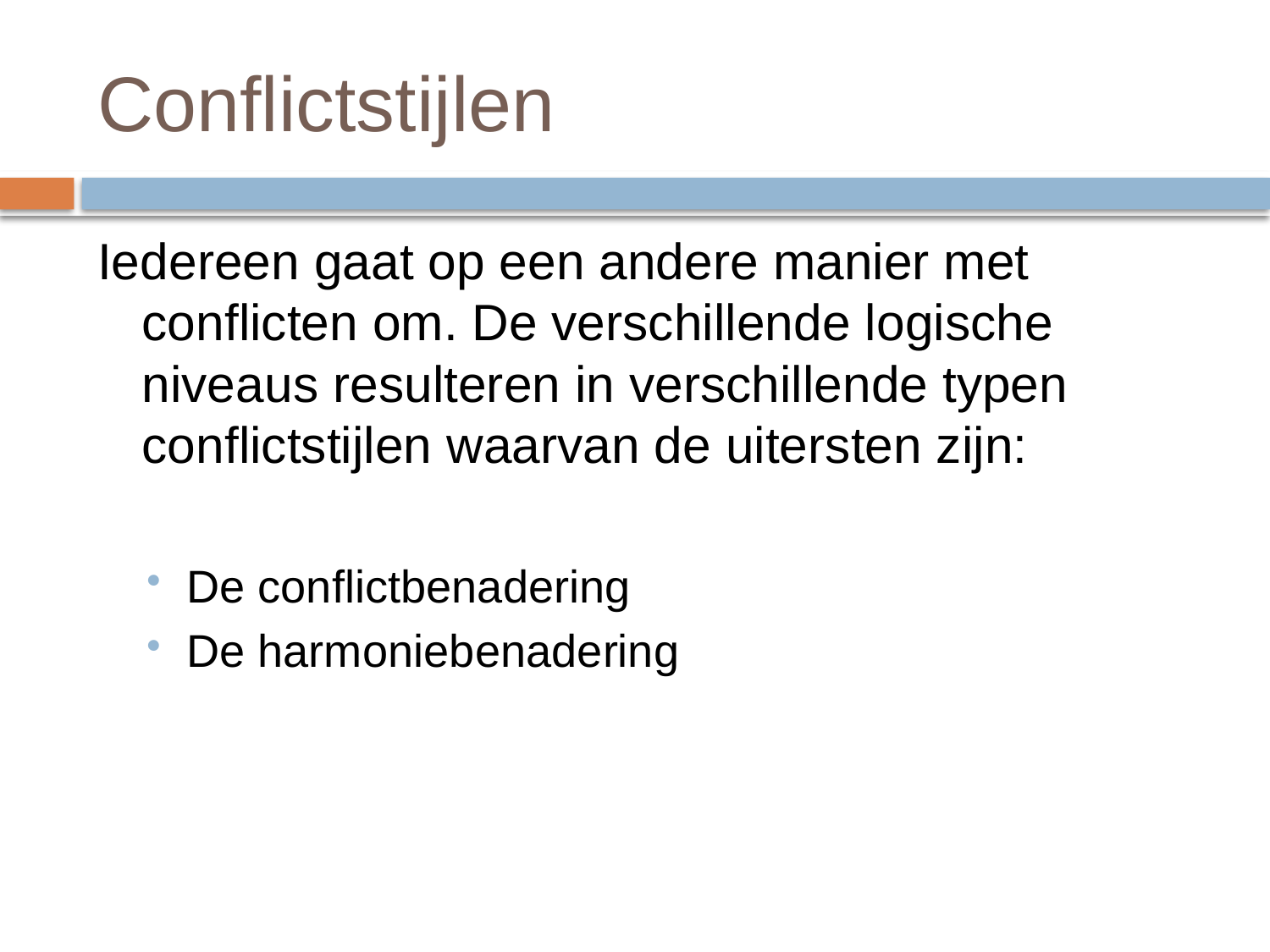

# Conflictstijlen
Iedereen gaat op een andere manier met conflicten om. De verschillende logische niveaus resulteren in verschillende typen conflictstijlen waarvan de uitersten zijn:

De conflictbenadering
De harmoniebenadering